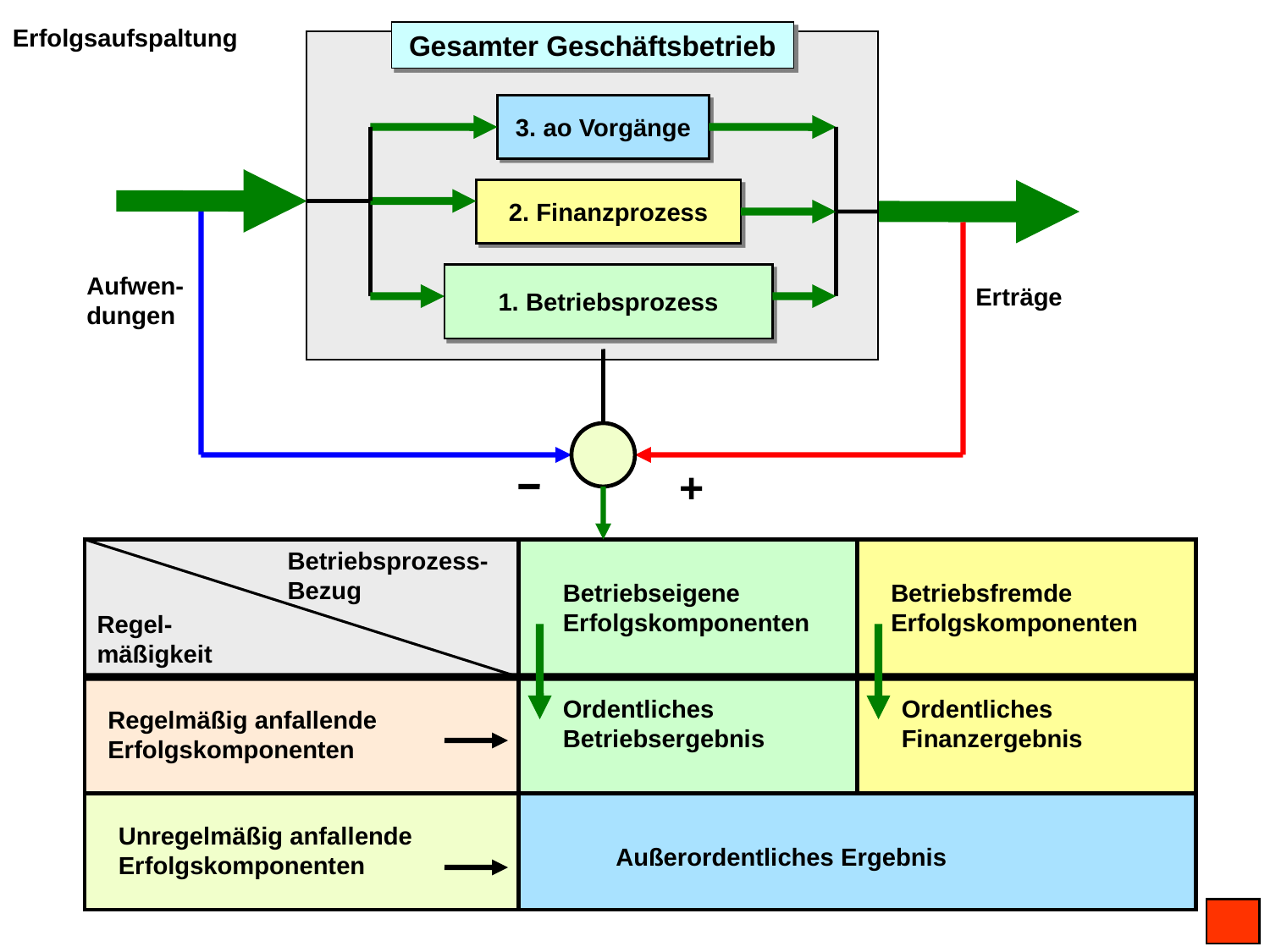

Erfolgsaufspaltung
Gesamter Geschäftsbetrieb

3. ao Vorgänge

2. Finanzprozess

Aufwen-dungen
1. Betriebsprozess
Erträge

+

Betriebsprozess-Bezug

Betriebseigene Erfolgskomponenten
Betriebsfremde Erfolgskomponenten
Regel-mäßigkeit

Ordentliches Betriebsergebnis
Ordentliches Finanzergebnis
Regelmäßig anfallende Erfolgskomponenten

Unregelmäßig anfallende Erfolgskomponenten
Außerordentliches Ergebnis